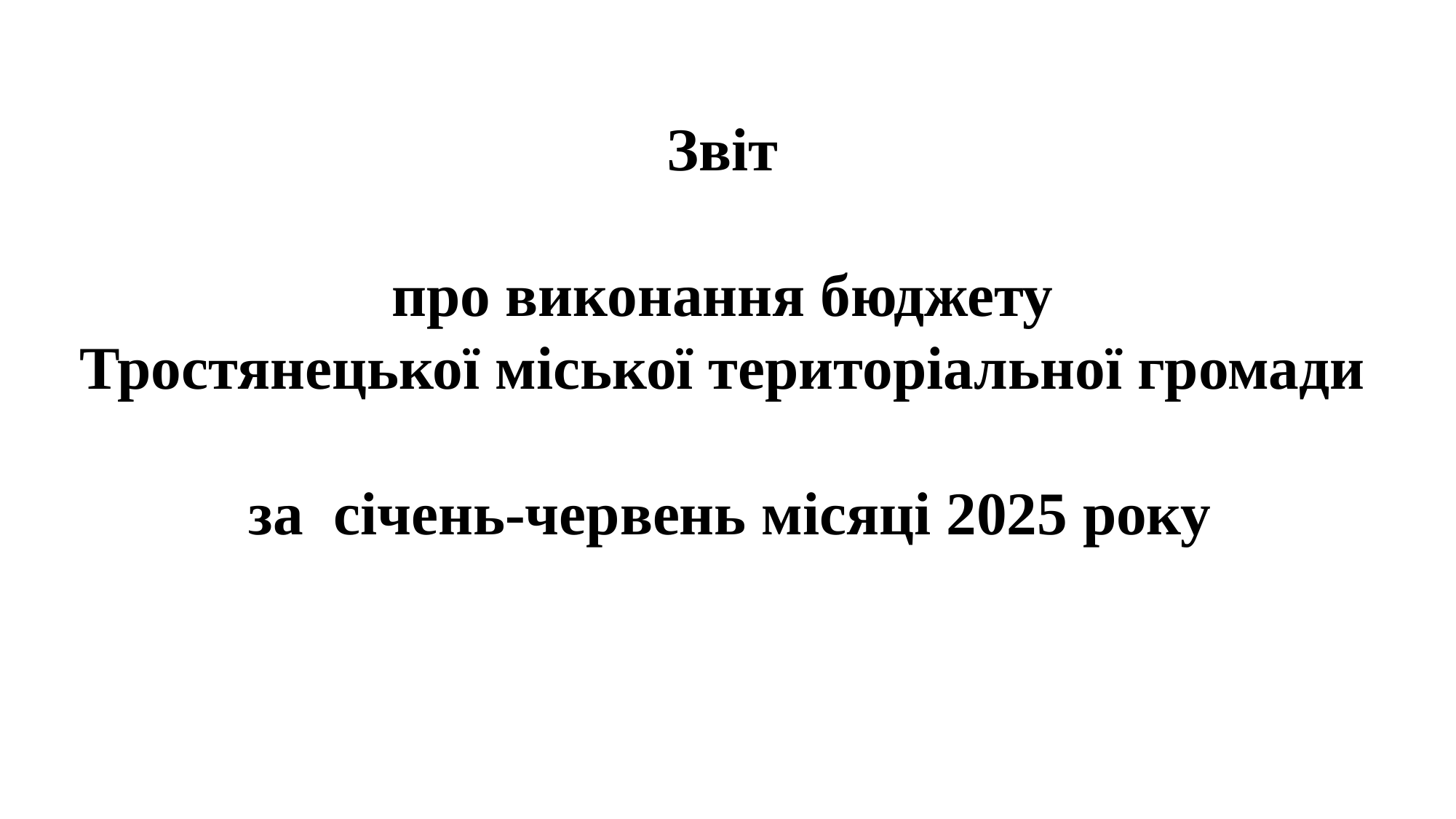

Звіт

про виконання бюджету
Тростянецької міської територіальної громади

за  січень-червень місяці 2025 року